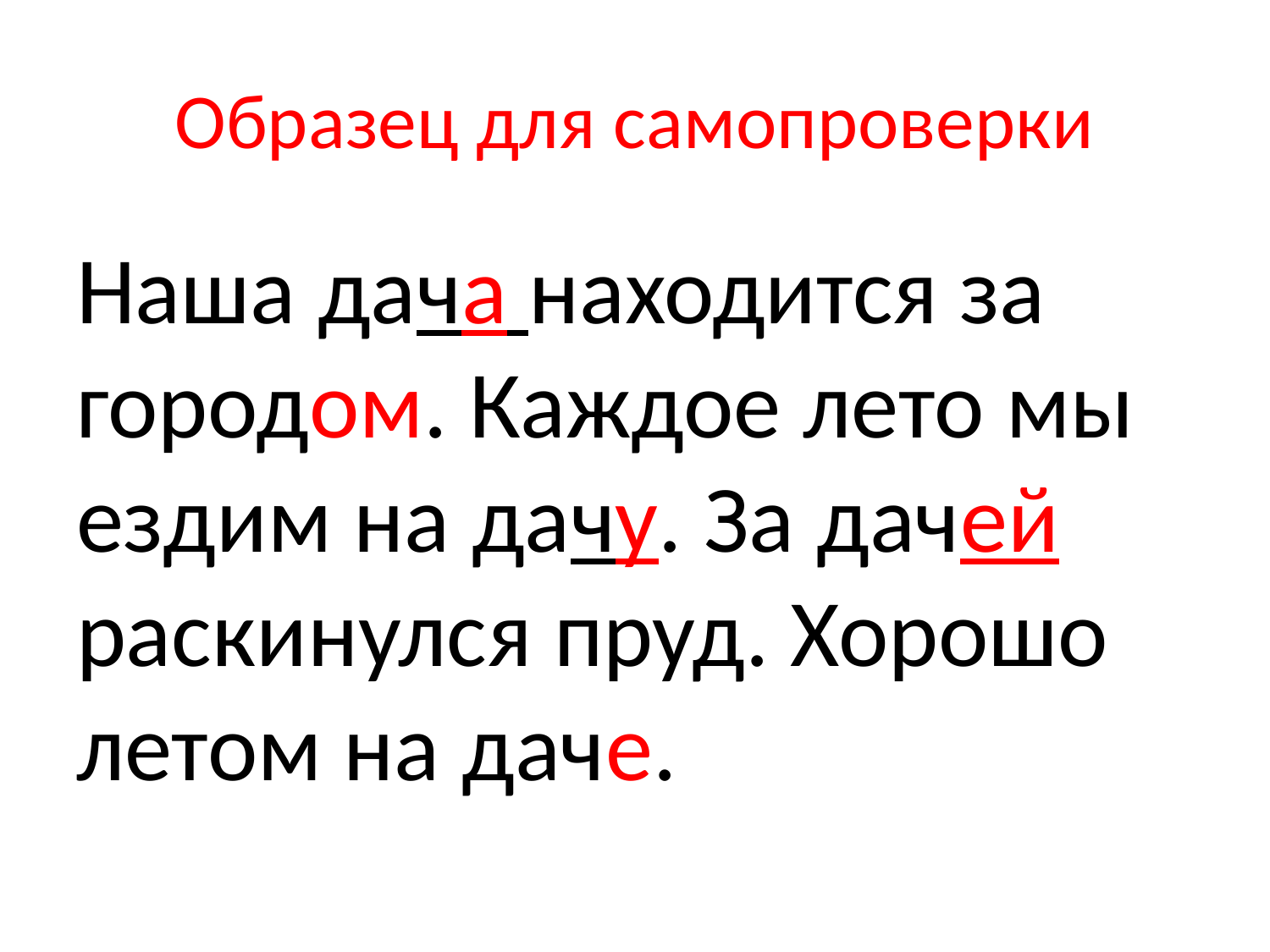

# Образец для самопроверки
Наша дача находится за городом. Каждое лето мы ездим на дачу. За дачей раскинулся пруд. Хорошо летом на даче.